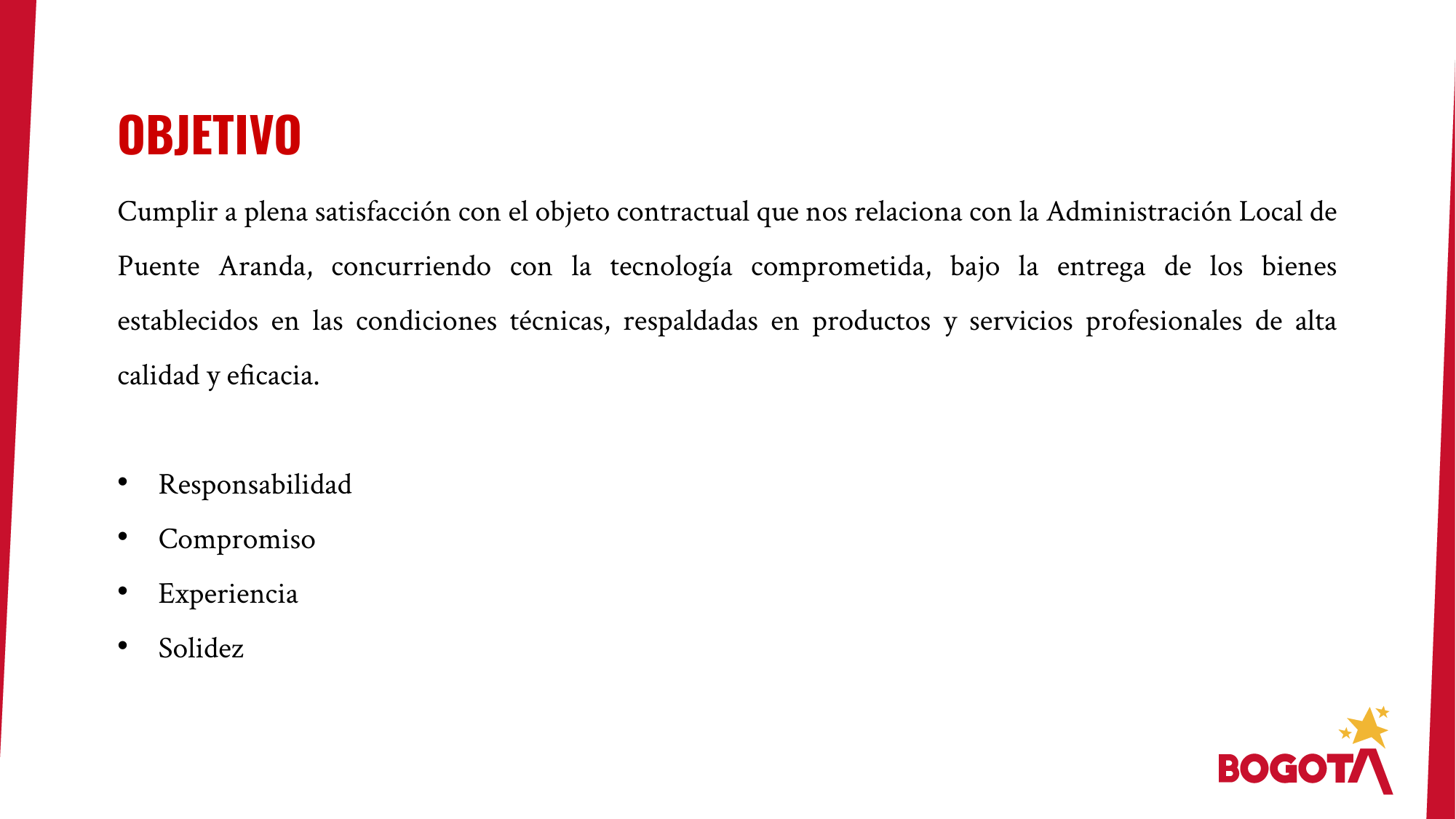

OBJETIVO
Cumplir a plena satisfacción con el objeto contractual que nos relaciona con la Administración Local de Puente Aranda, concurriendo con la tecnología comprometida, bajo la entrega de los bienes establecidos en las condiciones técnicas, respaldadas en productos y servicios profesionales de alta calidad y eficacia.

Responsabilidad
Compromiso
Experiencia
Solidez